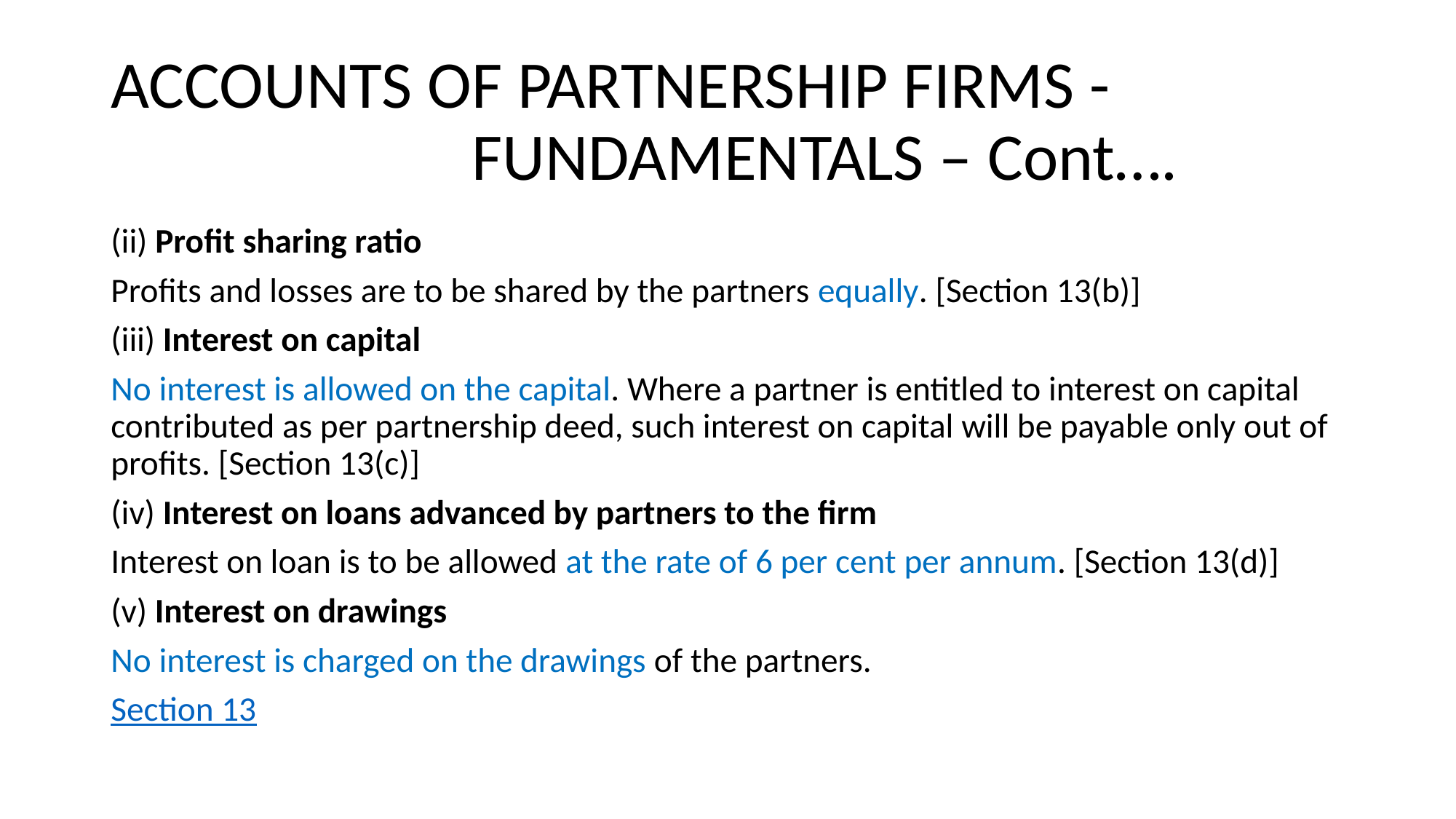

# ACCOUNTS OF PARTNERSHIP FIRMS - FUNDAMENTALS – Cont….
(ii) Profit sharing ratio
Profits and losses are to be shared by the partners equally. [Section 13(b)]
(iii) Interest on capital
No interest is allowed on the capital. Where a partner is entitled to interest on capital contributed as per partnership deed, such interest on capital will be payable only out of profits. [Section 13(c)]
(iv) Interest on loans advanced by partners to the firm
Interest on loan is to be allowed at the rate of 6 per cent per annum. [Section 13(d)]
(v) Interest on drawings
No interest is charged on the drawings of the partners.
Section 13